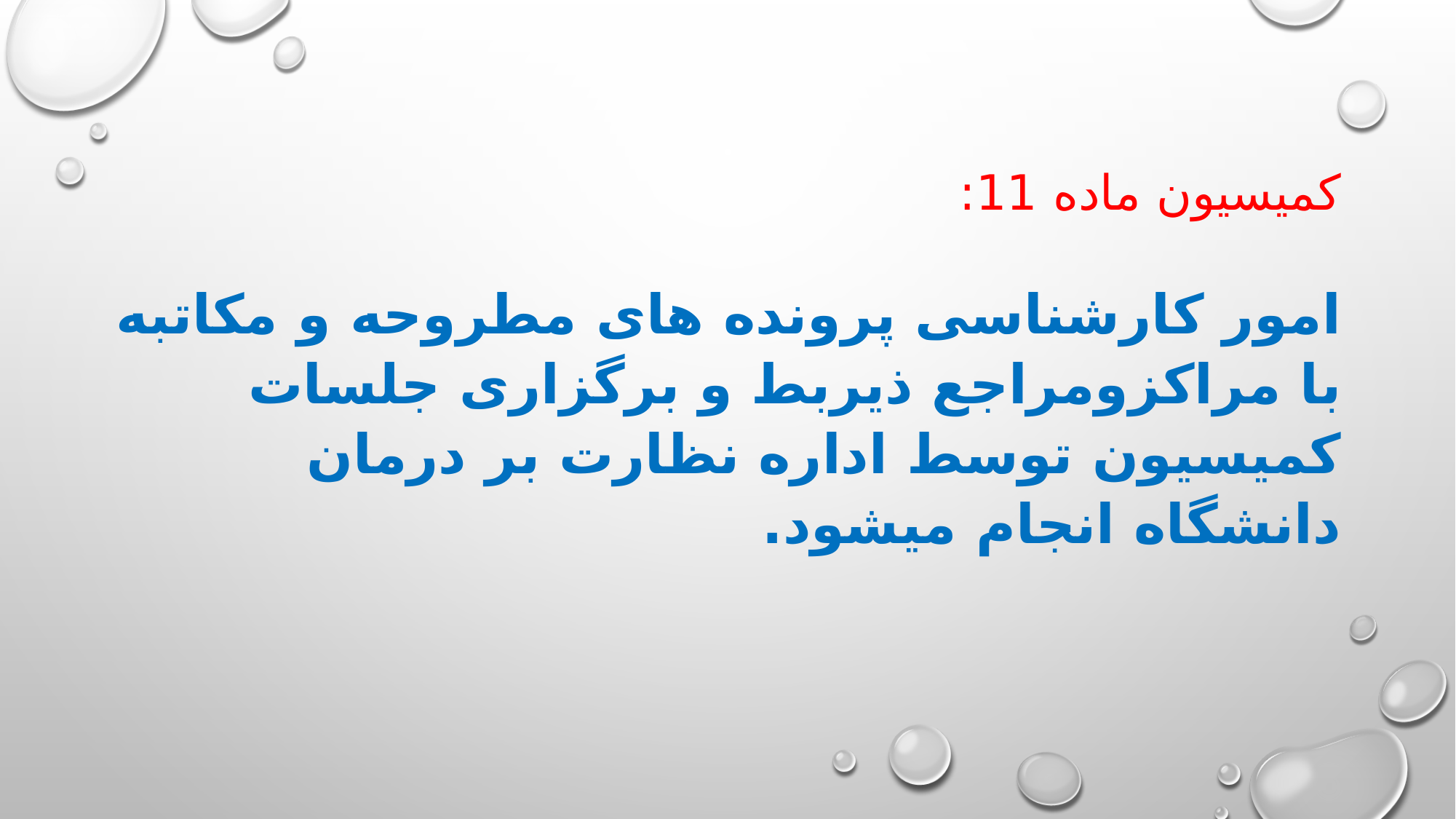

# کمیسیون ماده 11: امور کارشناسی پرونده های مطروحه و مکاتبه با مراکزومراجع ذیربط و برگزاری جلسات کمیسیون توسط اداره نظارت بر درمان دانشگاه انجام میشود.